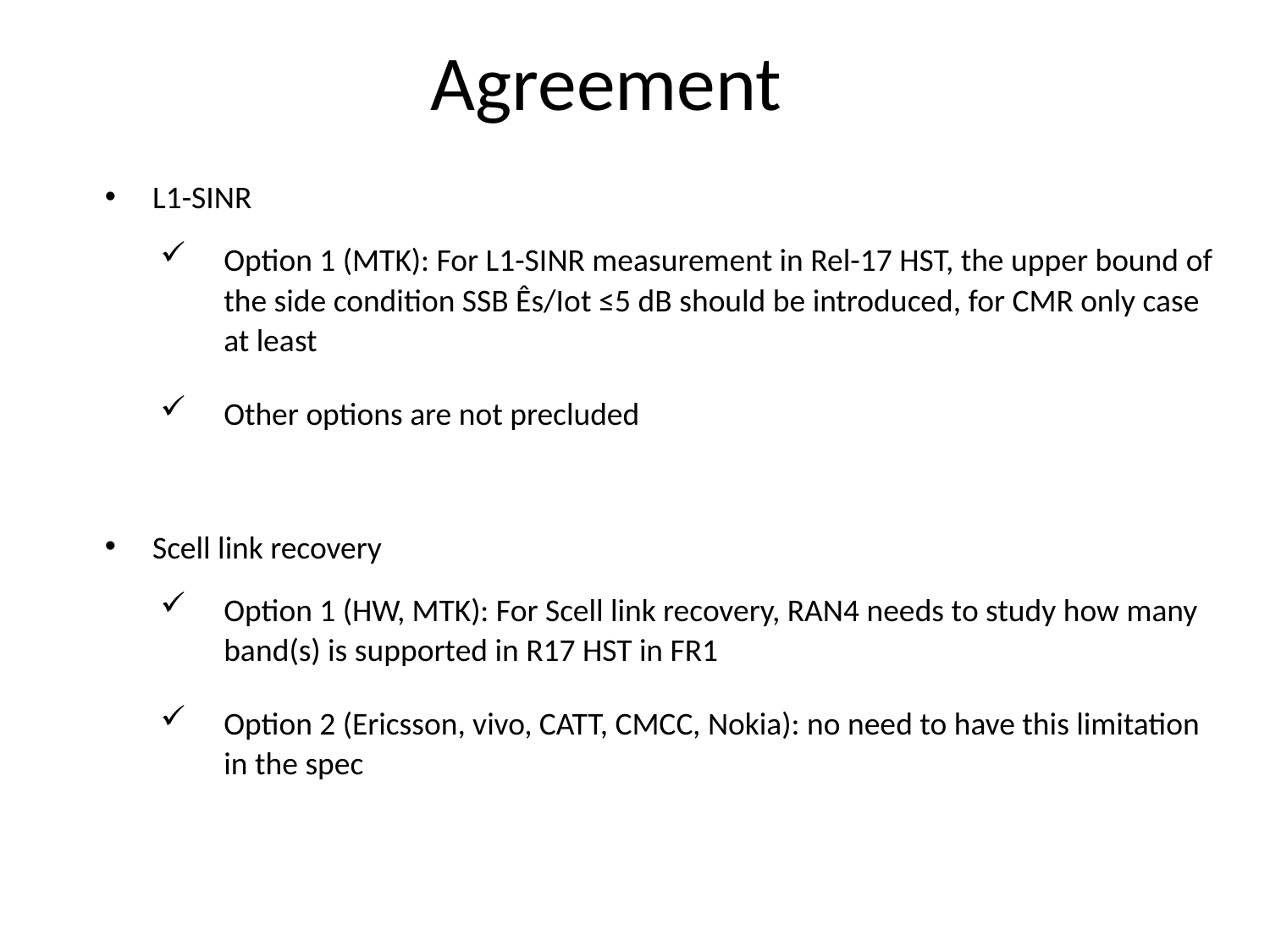

# Agreement

L1-SINR
Option 1 (MTK): For L1-SINR measurement in Rel-17 HST, the upper bound of the side condition SSB Ês/Iot ≤5 dB should be introduced, for CMR only case at least
Other options are not precluded

Scell link recovery
Option 1 (HW, MTK): For Scell link recovery, RAN4 needs to study how many band(s) is supported in R17 HST in FR1
Option 2 (Ericsson, vivo, CATT, CMCC, Nokia): no need to have this limitation in the spec